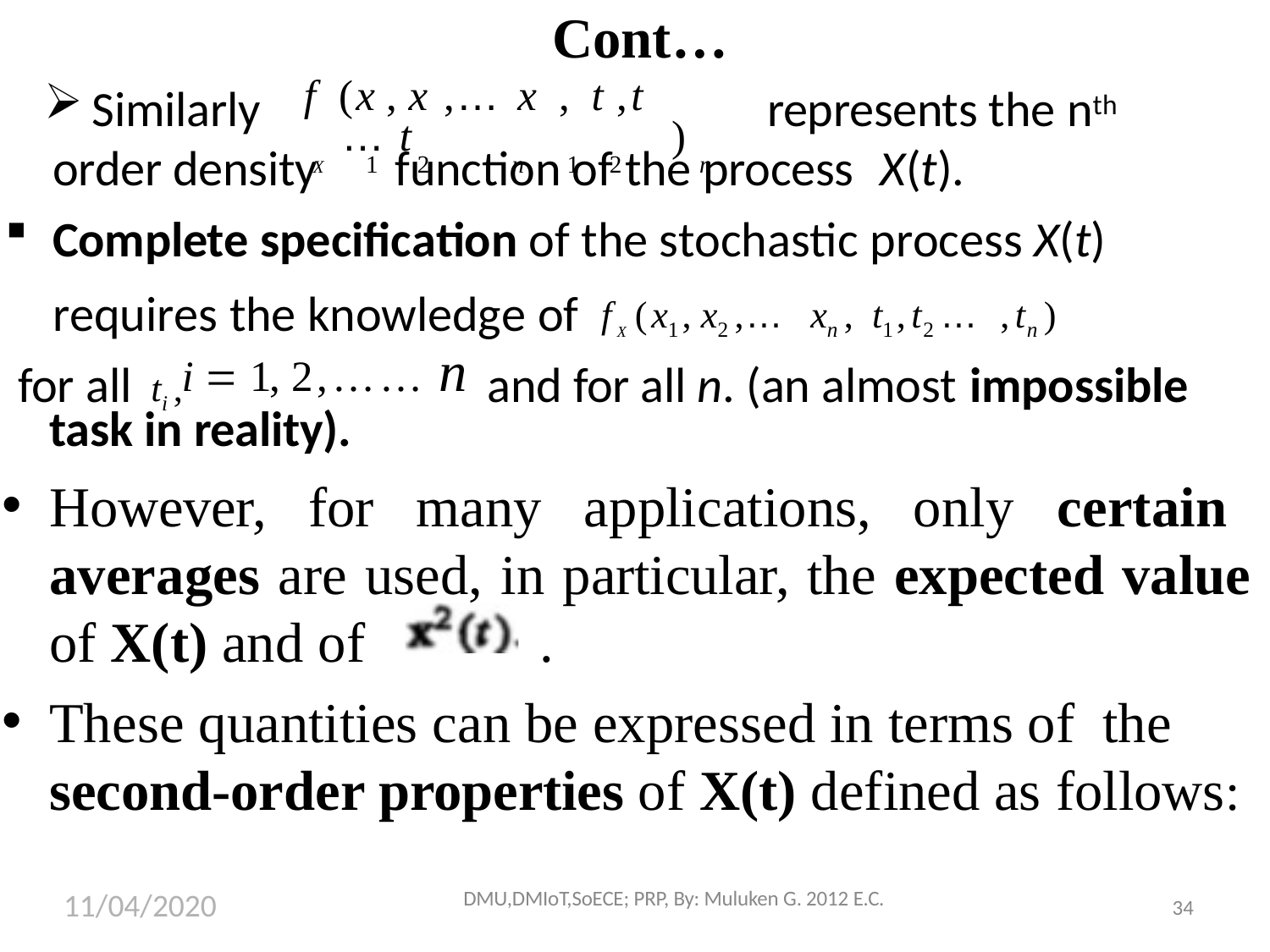

# Cont…
Similarly
represents the nth
f	(x , x ,…x  ,  t ,t	…t	)
X	1	2	n	1	2	n
order density	function of the process	X(t).
Complete specification of the stochastic process X(t)  requires the knowledge of  fX  (x1, x2 ,…xn ,  t1,t2 …,tn )
i = 1, 2,…… n
 for all	ti ,	and for all n. (an almost impossible
task in reality).
However, for many applications, only certain  averages are used, in particular, the expected value  of X(t) and of	.
These quantities can be expressed in terms of the
second-order properties of X(t) defined as follows:

11/04/2020
DMU,DMIoT,SoECE; PRP, By: Muluken G. 2012 E.C.
34